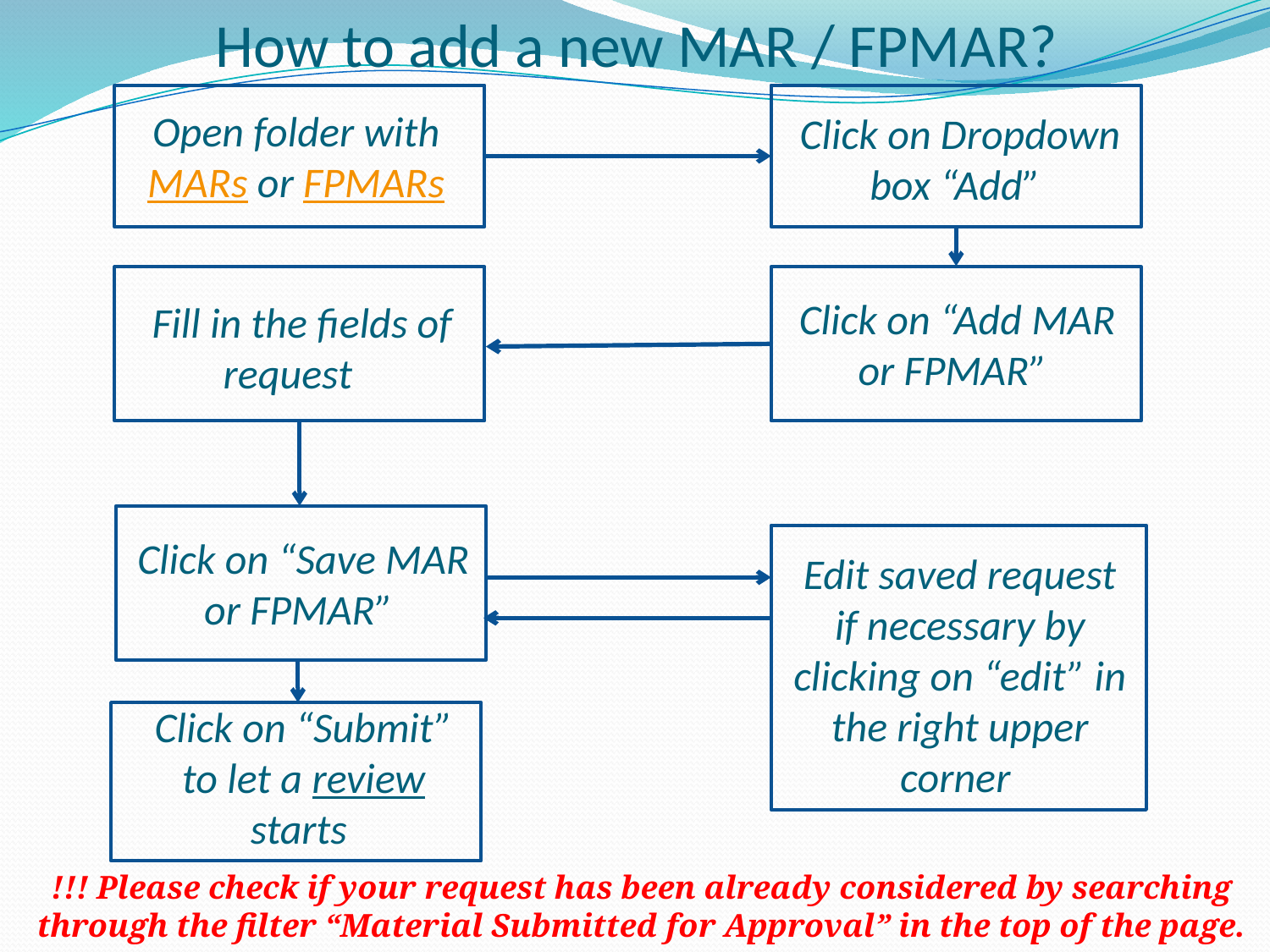

# How to add a new MAR / FPMAR?

Open folder with MARs or FPMARs
Click on Dropdown box “Add”

Click on “Add MAR or FPMAR”
Fill in the fields of request

Click on “Save MAR or FPMAR”

Edit saved request if necessary by clicking on “edit” in the right upper corner
Click on “Submit” to let a review starts

!!! Please check if your request has been already considered by searching through the filter “Material Submitted for Approval” in the top of the page.